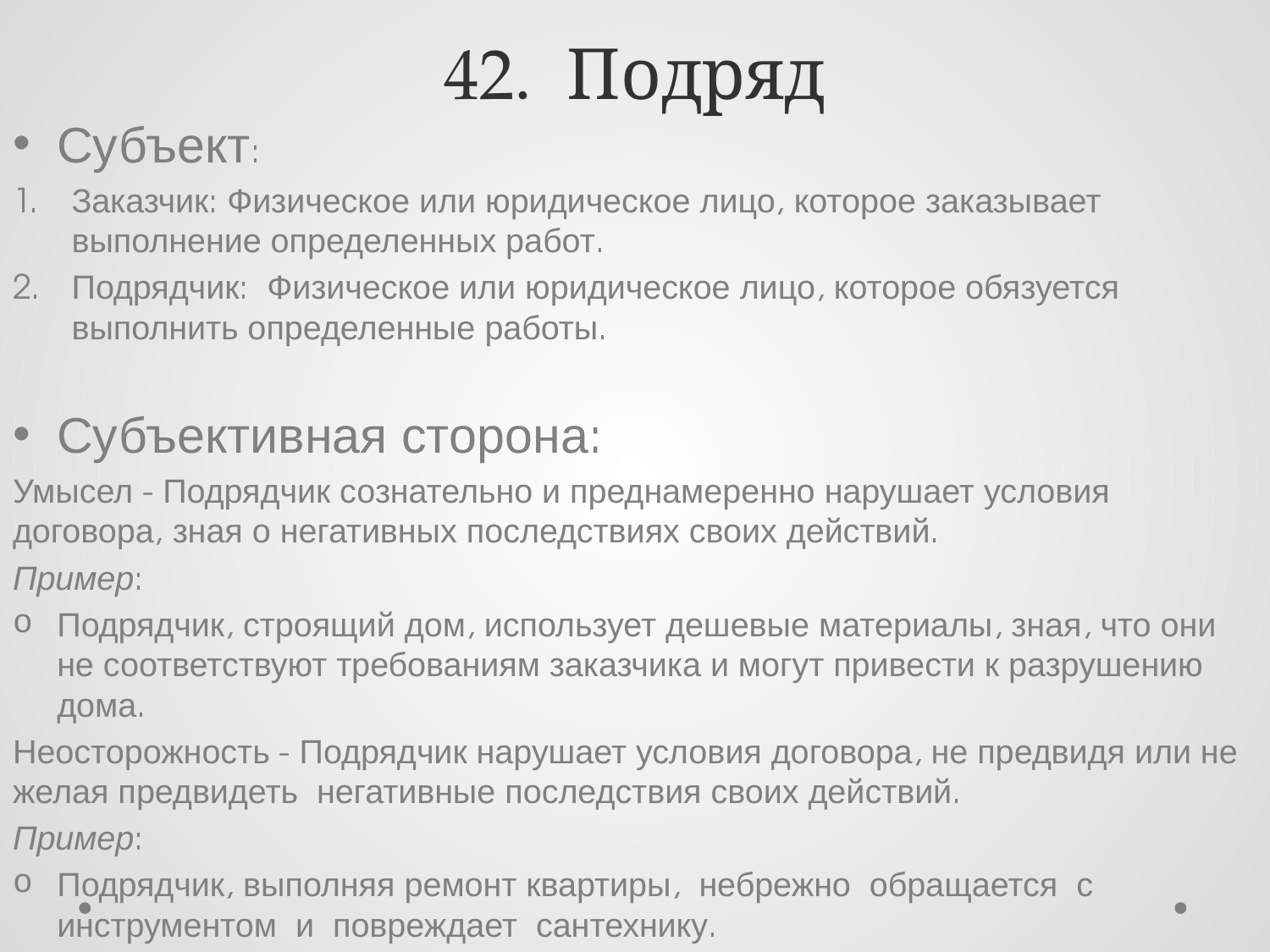

# 42.  Подряд
Субъект:
Заказчик: Физическое или юридическое лицо, которое заказывает выполнение определенных работ.
Подрядчик:  Физическое или юридическое лицо, которое обязуется выполнить определенные работы.

Субъективная сторона:
Умысел - Подрядчик сознательно и преднамеренно нарушает условия договора, зная о негативных последствиях своих действий.
Пример:
Подрядчик, строящий дом, использует дешевые материалы, зная, что они не соответствуют требованиям заказчика и могут привести к разрушению дома.
Неосторожность - Подрядчик нарушает условия договора, не предвидя или не желая предвидеть  негативные последствия своих действий.
Пример:
Подрядчик, выполняя ремонт квартиры,  небрежно  обращается  с  инструментом  и  повреждает  сантехнику.